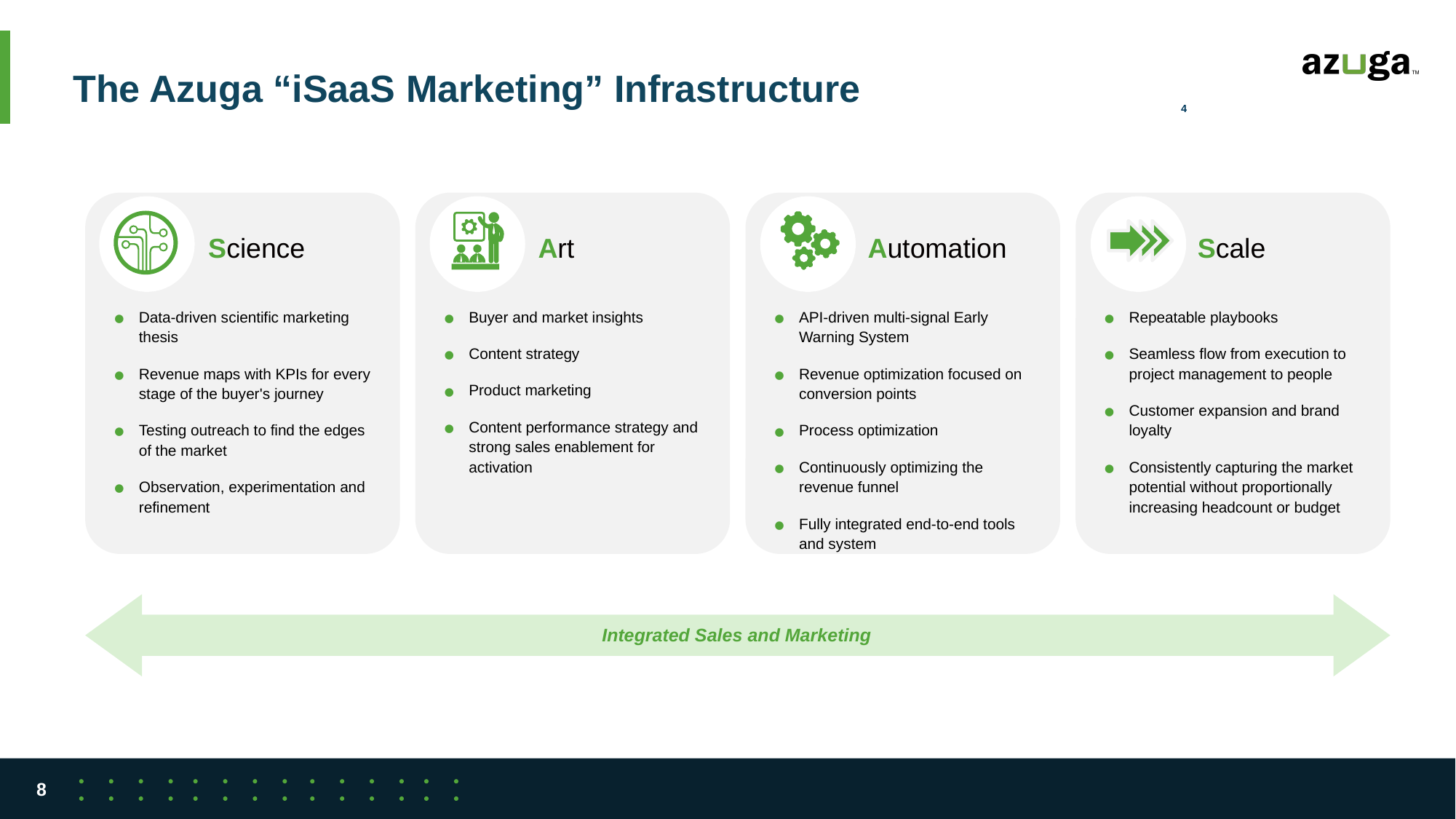

The Azuga “iSaaS Marketing” Infrastructure
4

Science
Art
Automation
Scale

Data-driven scientific marketing thesis
Revenue maps with KPIs for every stage of the buyer's journey
Testing outreach to find the edges of the market
Observation, experimentation and refinement
Buyer and market insights
Content strategy
Product marketing
Content performance strategy and strong sales enablement for activation
API-driven multi-signal Early Warning System
Revenue optimization focused on conversion points
Process optimization
Continuously optimizing the revenue funnel
Fully integrated end-to-end tools and system
Repeatable playbooks
Seamless flow from execution to project management to people
Customer expansion and brand loyalty
Consistently capturing the market potential without proportionally increasing headcount or budget

Integrated Sales and Marketing